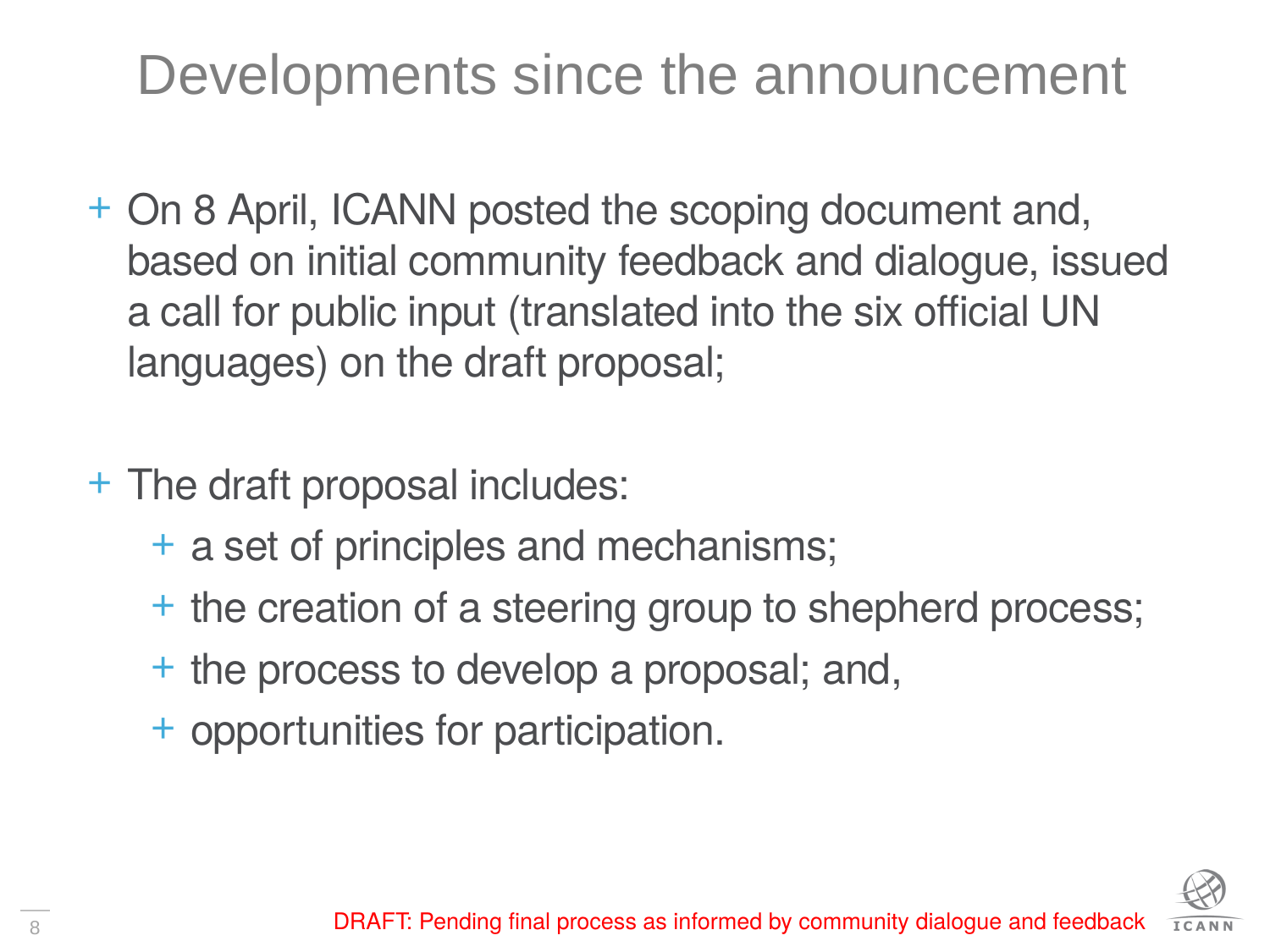

# Developments since the announcement
On 8 April, ICANN posted the scoping document and, based on initial community feedback and dialogue, issued a call for public input (translated into the six official UN languages) on the draft proposal;

The draft proposal includes:
a set of principles and mechanisms;
the creation of a steering group to shepherd process;
the process to develop a proposal; and,
opportunities for participation.

DRAFT: Pending final process as informed by community dialogue and feedback